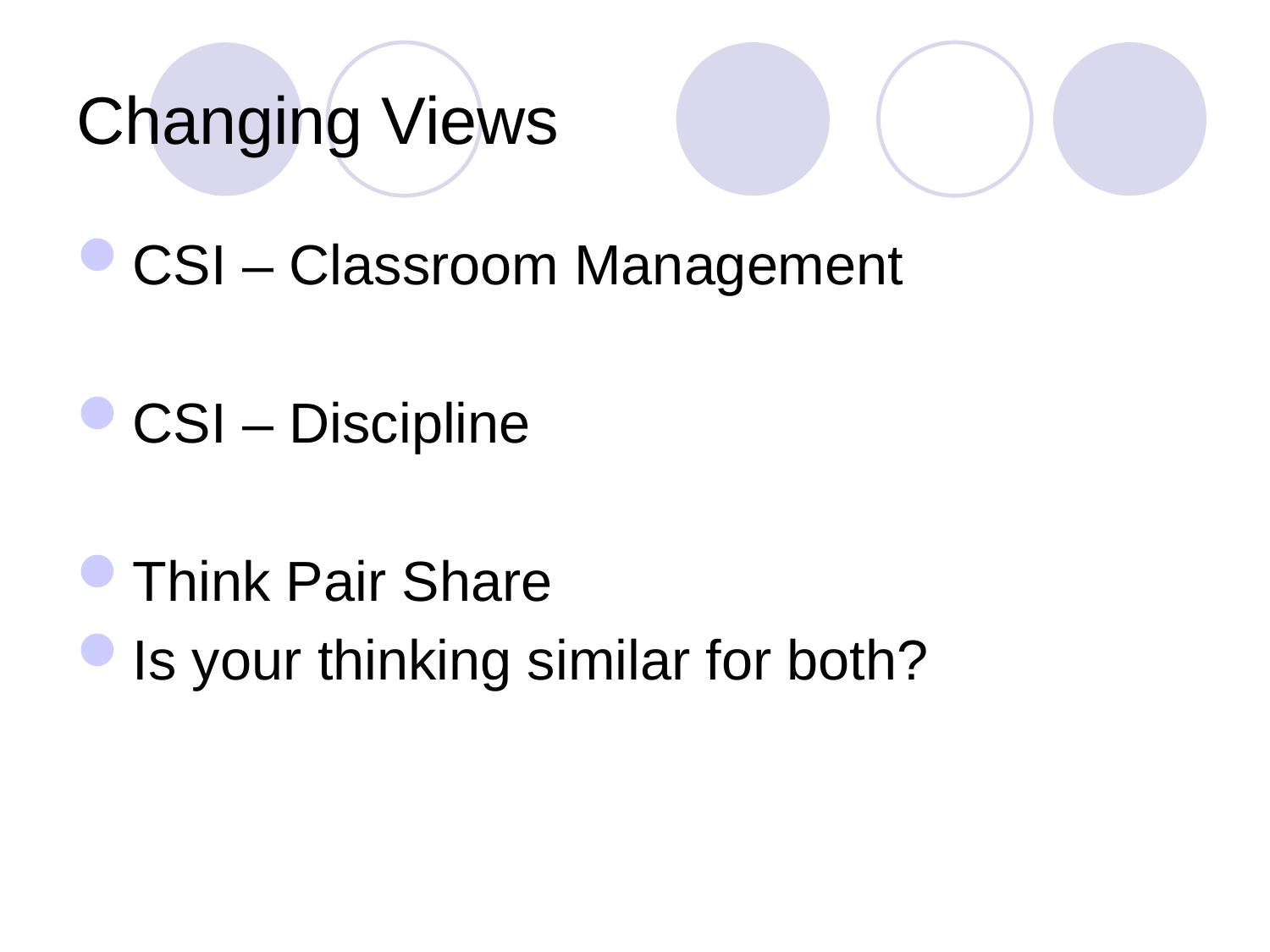

# Changing Views
CSI – Classroom Management

CSI – Discipline

Think Pair Share
Is your thinking similar for both?